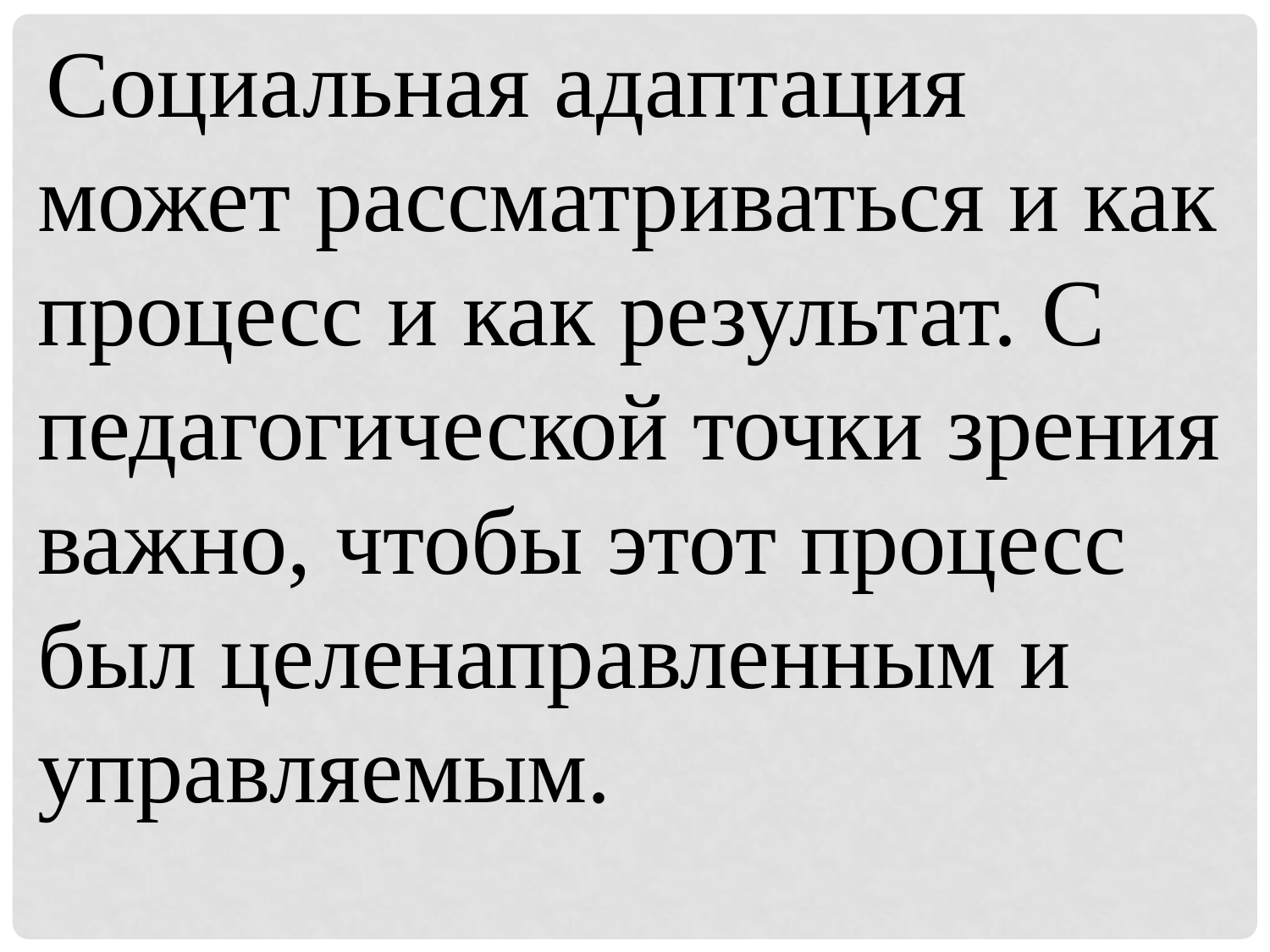

Социальная адаптация может рассматриваться и как процесс и как результат. С педагогической точки зрения важно, чтобы этот процесс был целенаправленным и управляемым.